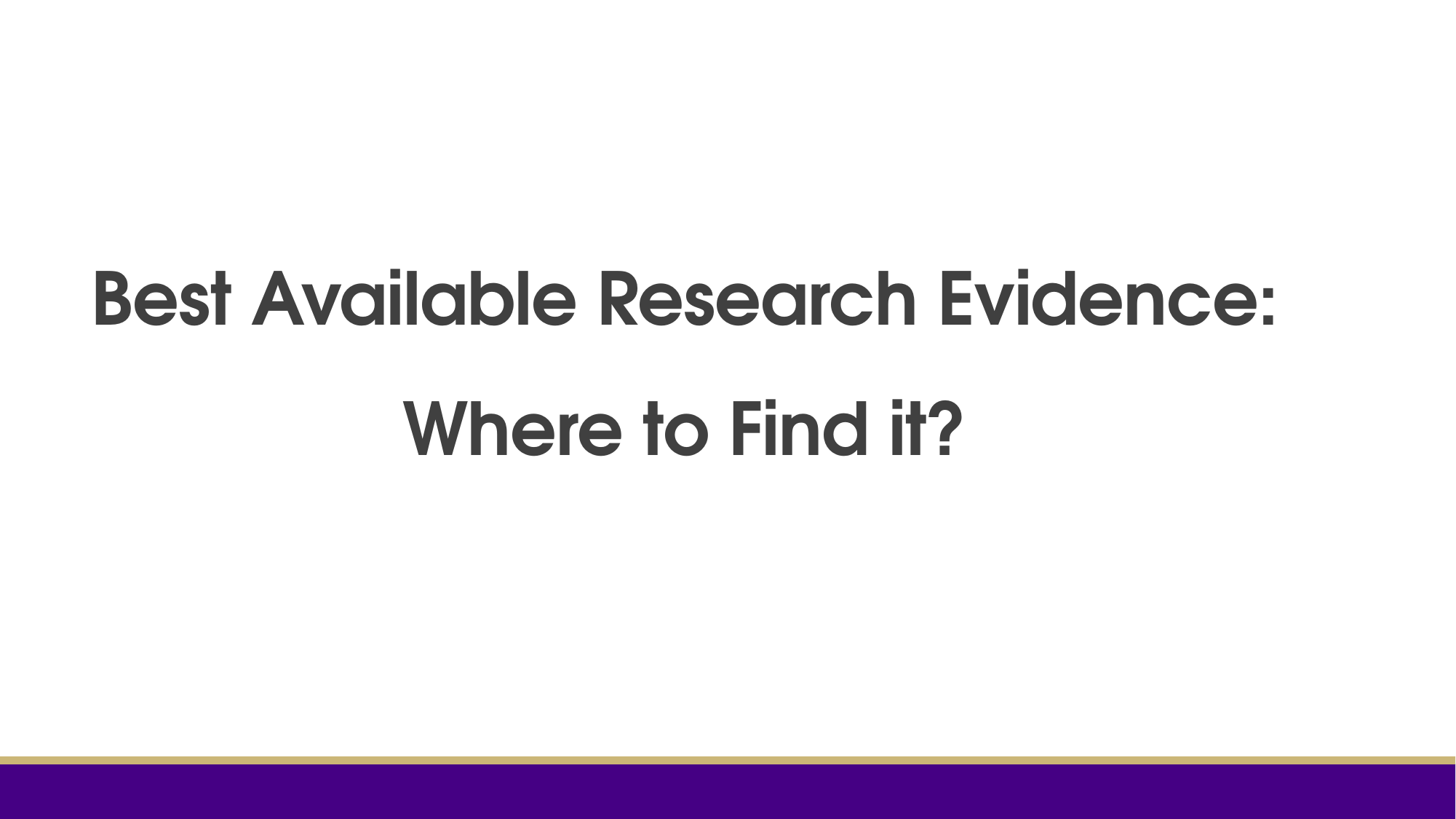

Best Available Research Evidence:
Where to Find it?